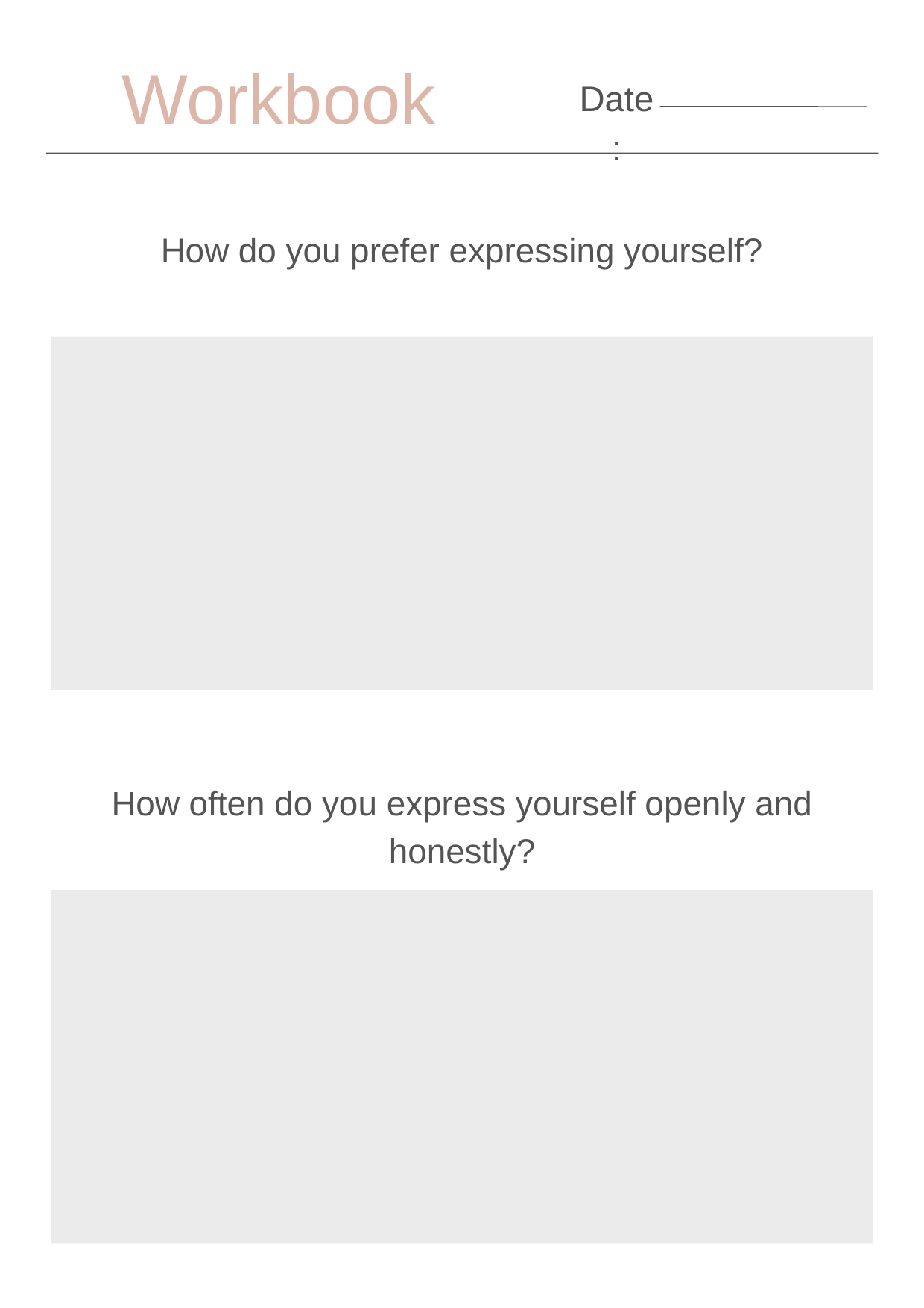

Workbook
Date:

How do you prefer expressing yourself?

How often do you express yourself openly and honestly?